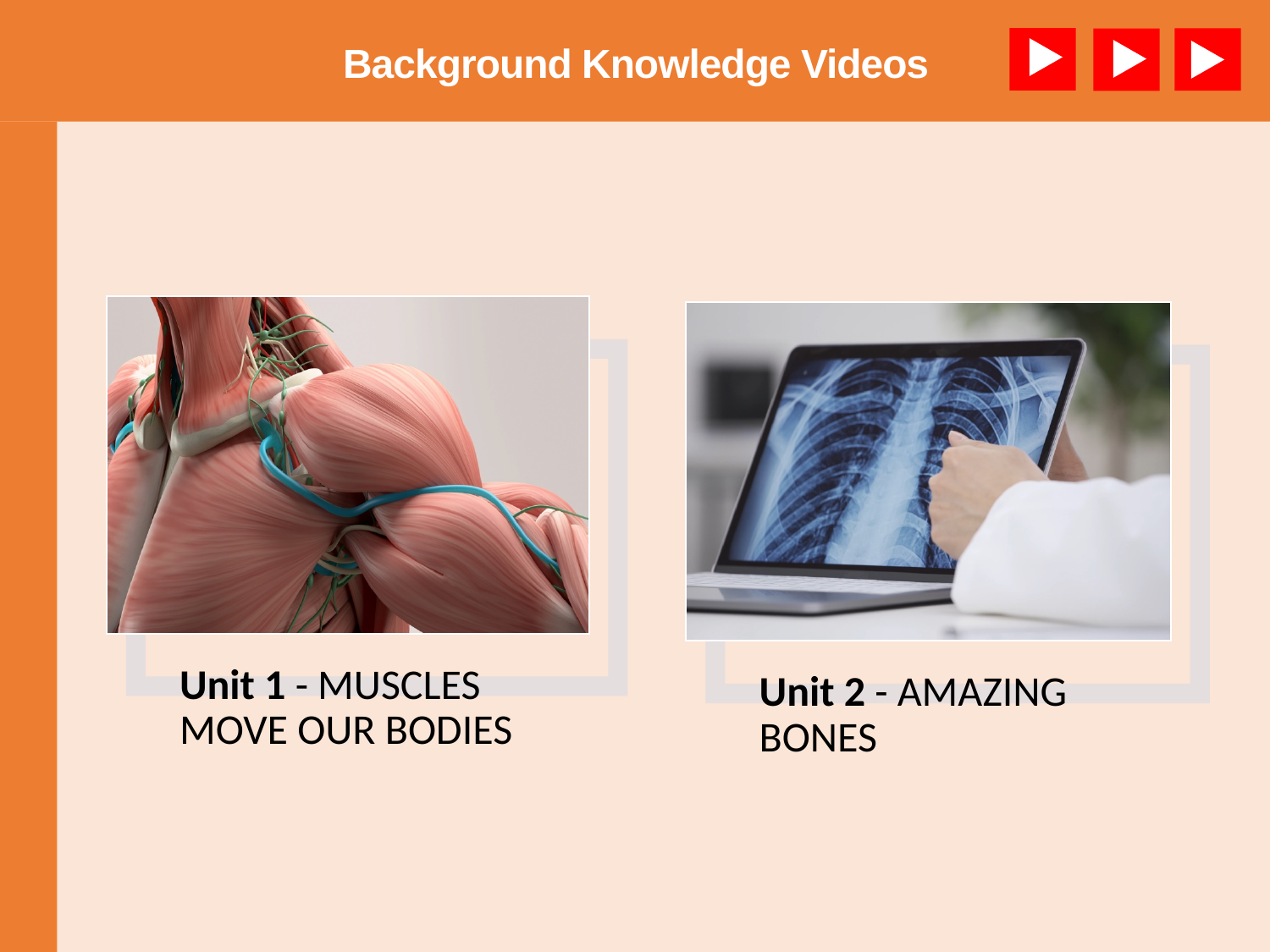

Background Knowledge Videos

Unit 1 - MUSCLES MOVE OUR BODIES

Unit 2 - AMAZING BONES